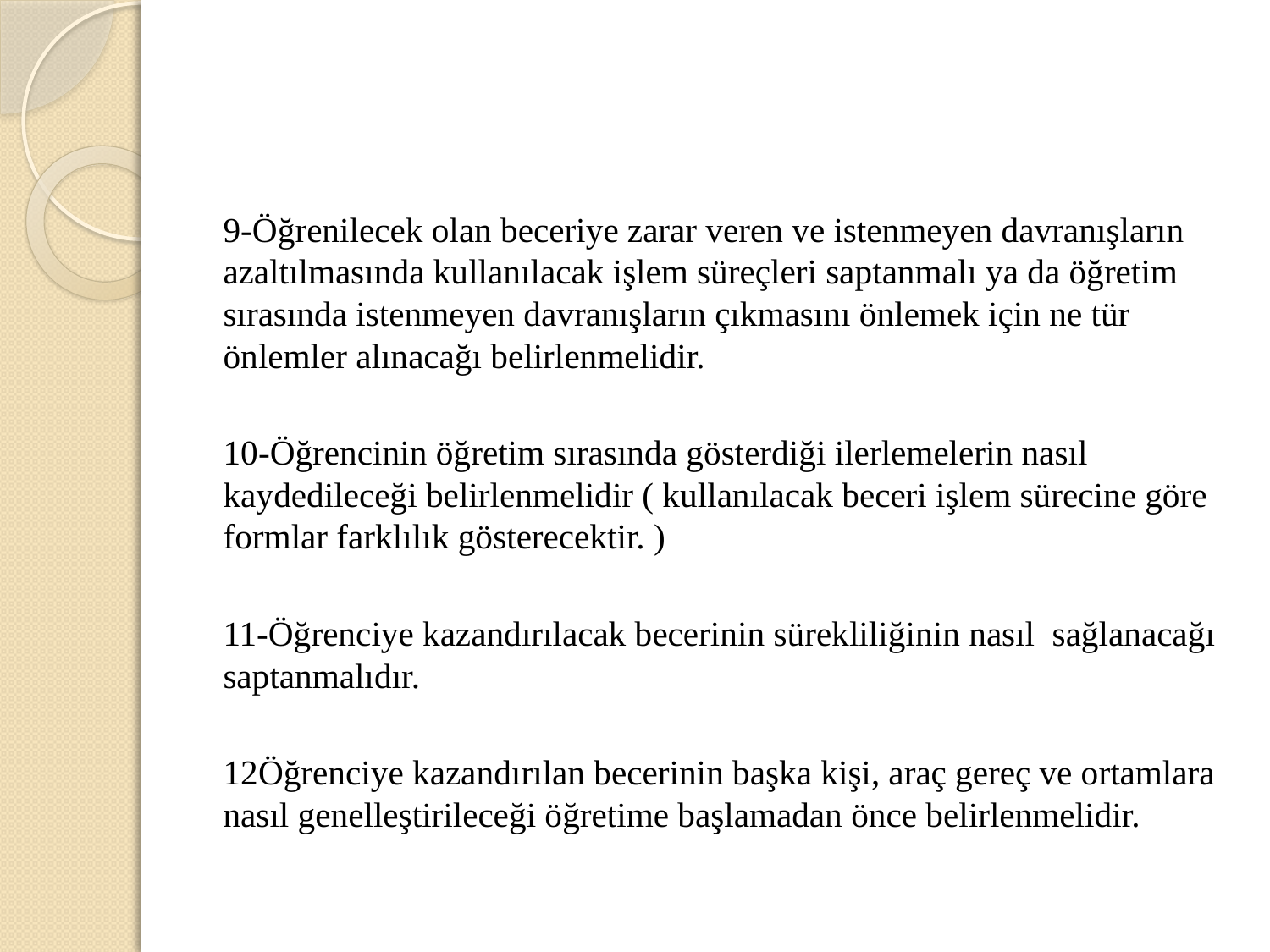

#
9-Öğrenilecek olan beceriye zarar veren ve istenmeyen davranışların azaltılmasında kullanılacak işlem süreçleri saptanmalı ya da öğretim sırasında istenmeyen davranışların çıkmasını önlemek için ne tür önlemler alınacağı belirlenmelidir.

10-Öğrencinin öğretim sırasında gösterdiği ilerlemelerin nasıl kaydedileceği belirlenmelidir ( kullanılacak beceri işlem sürecine göre formlar farklılık gösterecektir. )

11-Öğrenciye kazandırılacak becerinin sürekliliğinin nasıl  sağlanacağı saptanmalıdır.

12Öğrenciye kazandırılan becerinin başka kişi, araç gereç ve ortamlara nasıl genelleştirileceği öğretime başlamadan önce belirlenmelidir.